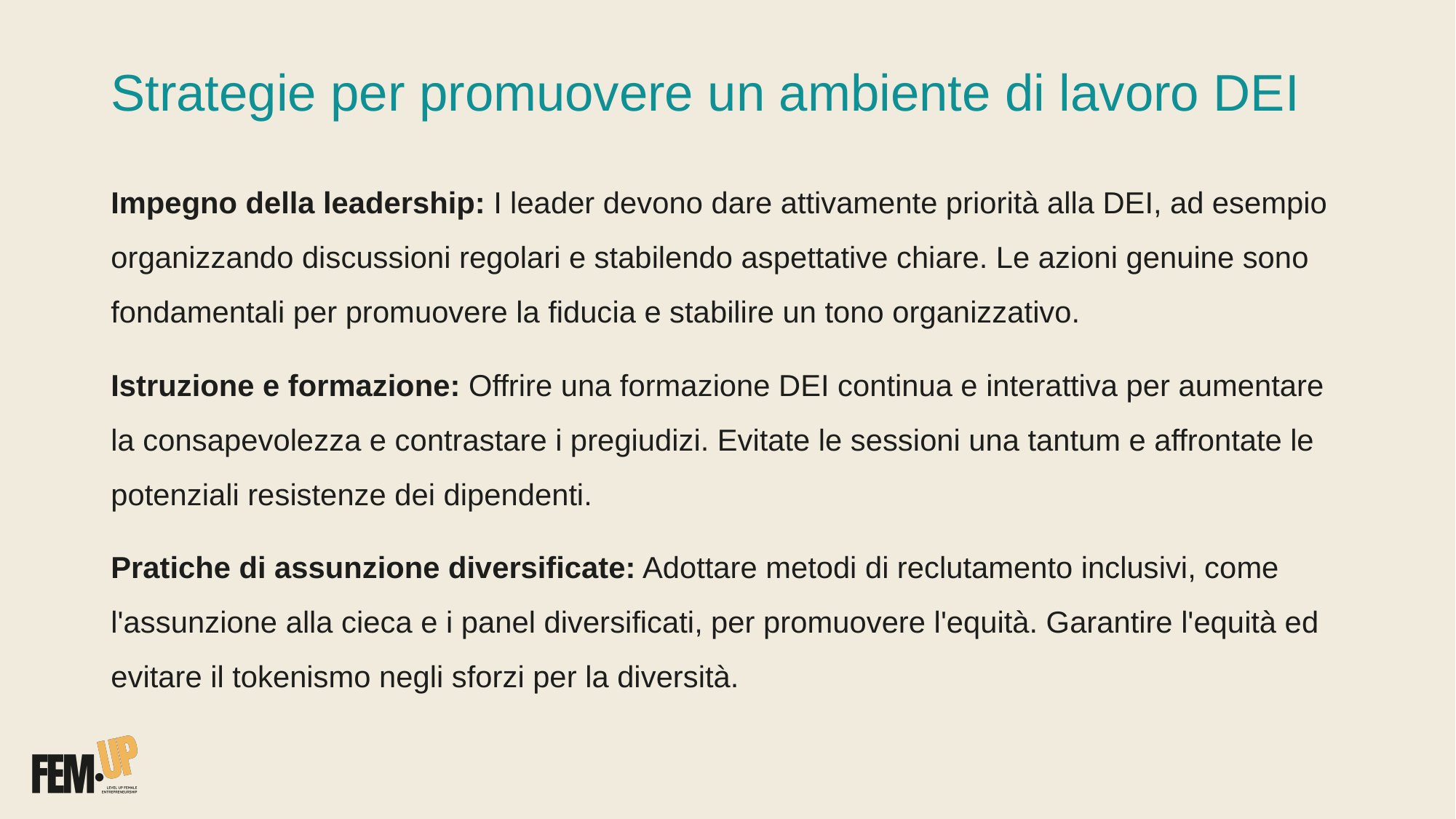

# Strategie per promuovere un ambiente di lavoro DEI
Impegno della leadership: I leader devono dare attivamente priorità alla DEI, ad esempio organizzando discussioni regolari e stabilendo aspettative chiare. Le azioni genuine sono fondamentali per promuovere la fiducia e stabilire un tono organizzativo.
Istruzione e formazione: Offrire una formazione DEI continua e interattiva per aumentare la consapevolezza e contrastare i pregiudizi. Evitate le sessioni una tantum e affrontate le potenziali resistenze dei dipendenti.
Pratiche di assunzione diversificate: Adottare metodi di reclutamento inclusivi, come l'assunzione alla cieca e i panel diversificati, per promuovere l'equità. Garantire l'equità ed evitare il tokenismo negli sforzi per la diversità.